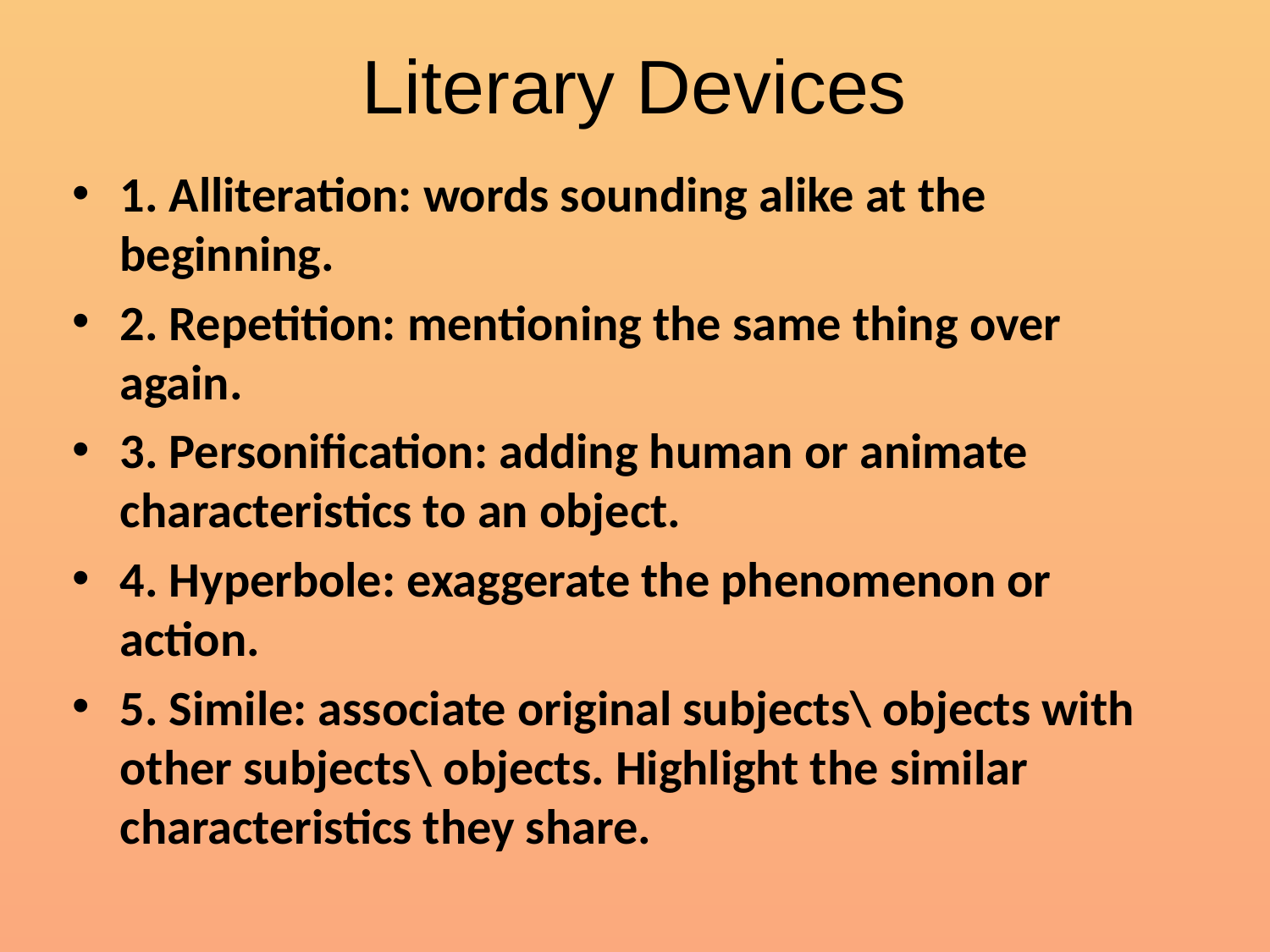

# Literary Devices
1. Alliteration: words sounding alike at the beginning.
2. Repetition: mentioning the same thing over again.
3. Personification: adding human or animate characteristics to an object.
4. Hyperbole: exaggerate the phenomenon or action.
5. Simile: associate original subjects\ objects with other subjects\ objects. Highlight the similar characteristics they share.